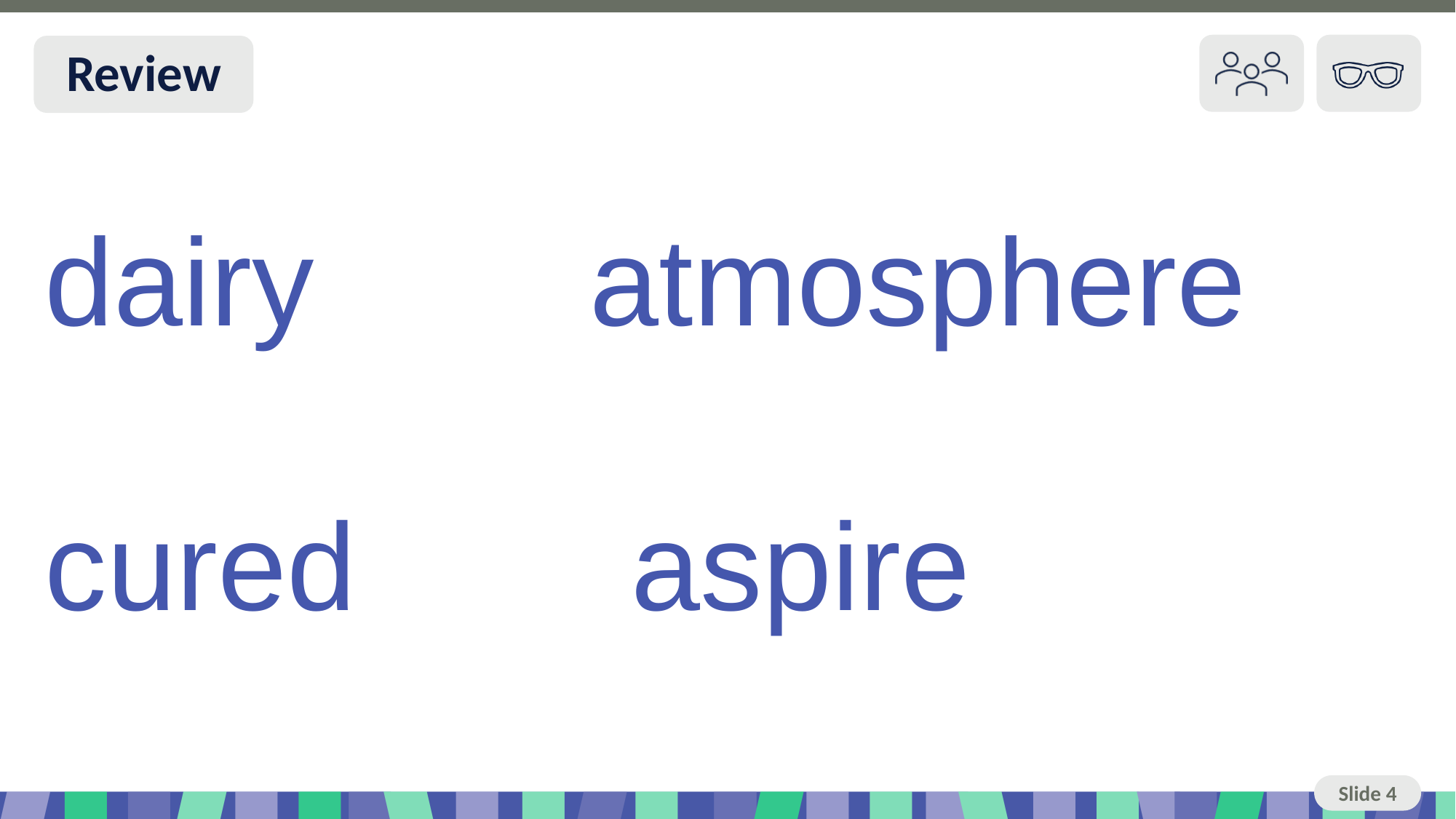

Slide 4 Review You do
dairy        atmosphere
cured        aspire